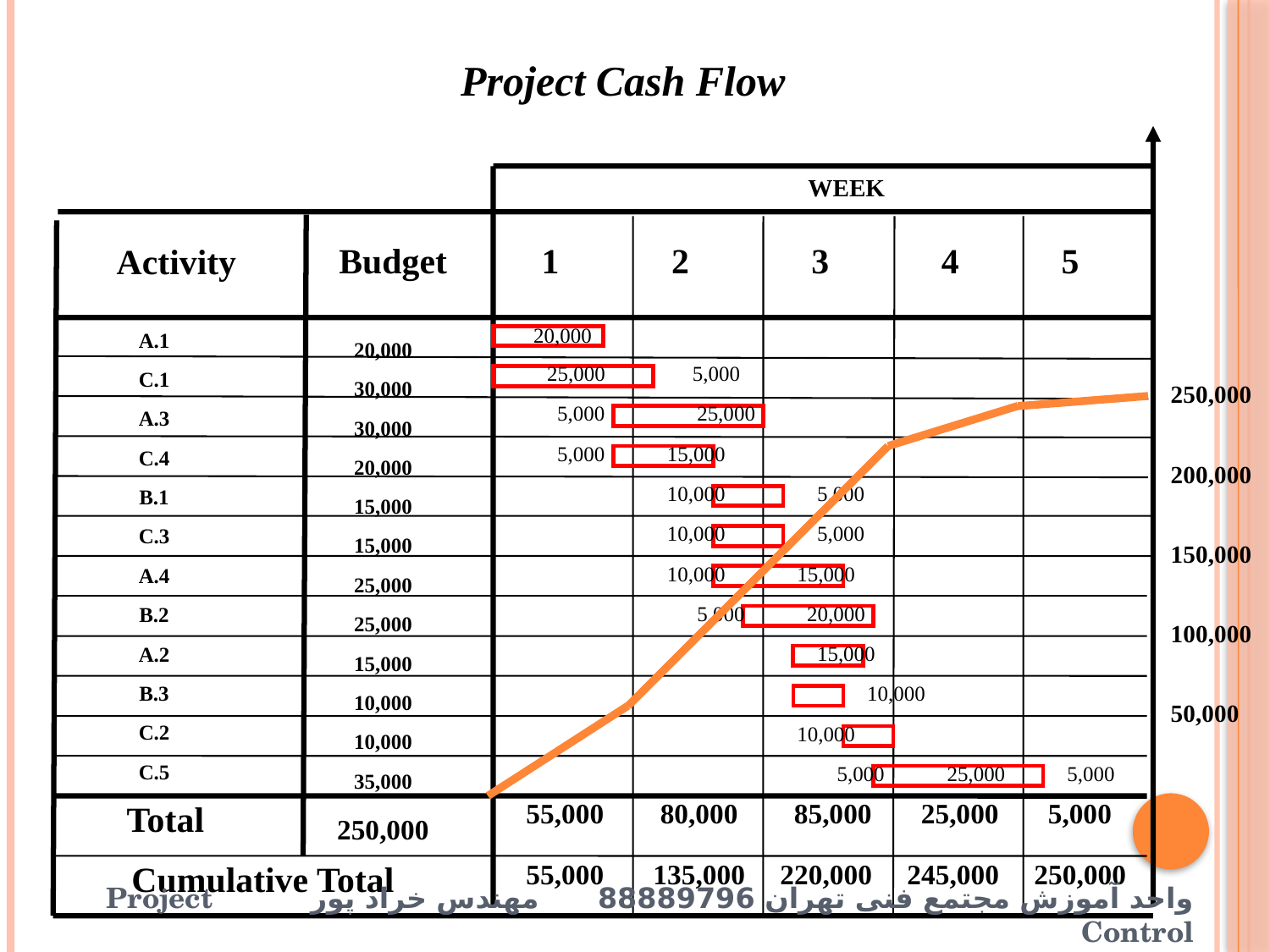

Project Cash Flow

WEEK

Budget
1
2
3
4
5
Activity
A.1
C.1
A.3
C.4
B.1
C.3
A.4
B.2
A.2
B.3
C.2
C.5
20,000
30,000
30,000
20,000
15,000
15,000
25,000
25,000
15,000
10,000
10,000
35,000
250,000
20,000
25,000
5,000
5,000
25,000
5,000
15,000
10,000
5,000
10,000
5,000
10,000
15,000
5,000
20,000
15,000
10,000
10,000
5,000
25,000
5,000

250,000

200,000

150,000

100,000

50,000

Total
55,000	 80,000	  85,000	  25,000	  5,000

55,000	135,000	220,000	245,000	250,000

Cumulative Total

واحد آموزش مجتمع فنی تهران 88889796  	    مهندس خراد پور          Project Control